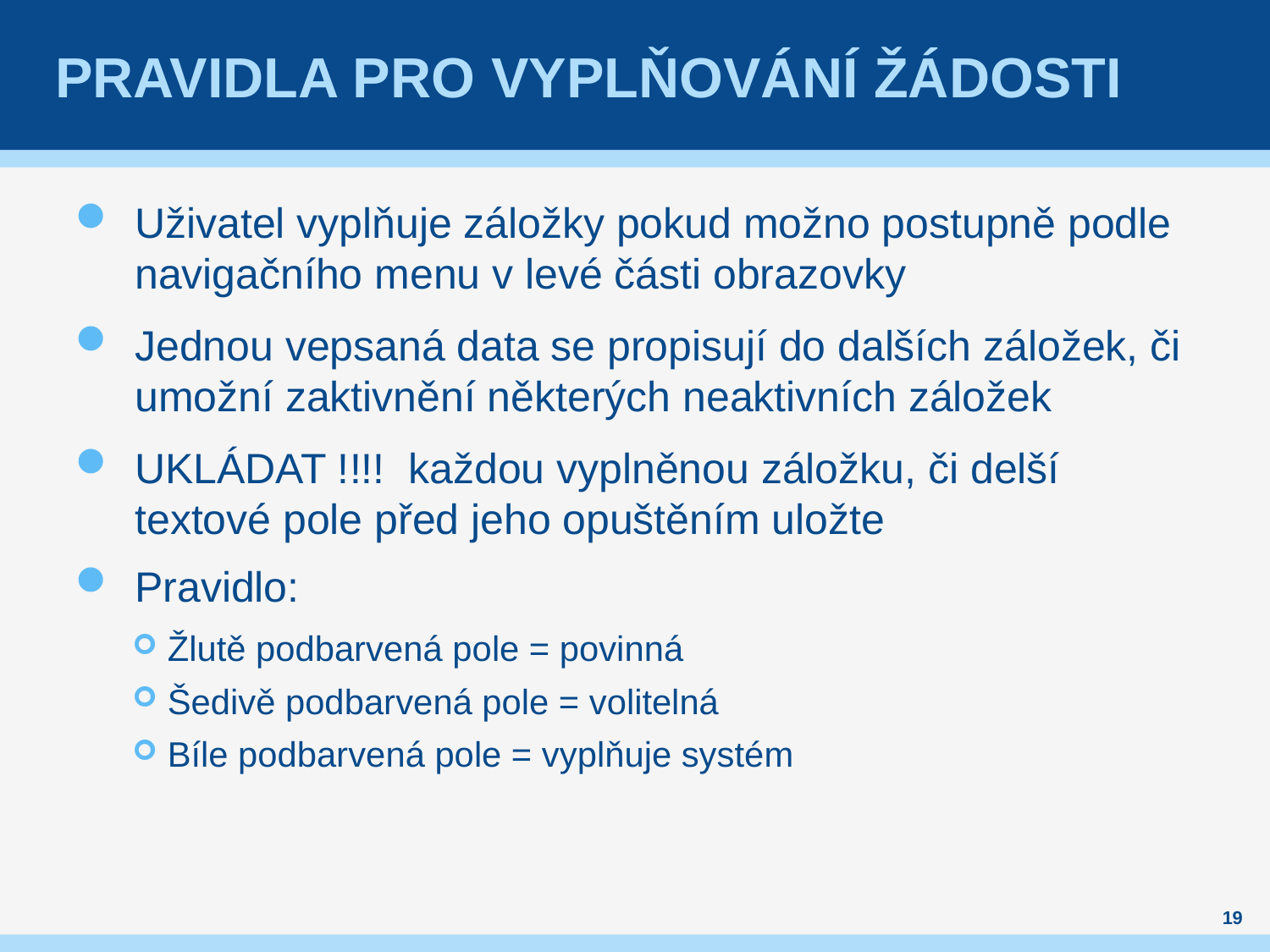

# Pravidla pro vyplňování žádosti
Uživatel vyplňuje záložky pokud možno postupně podle navigačního menu v levé části obrazovky
Jednou vepsaná data se propisují do dalších záložek, či umožní zaktivnění některých neaktivních záložek
UKLÁDAT !!!!  každou vyplněnou záložku, či delší textové pole před jeho opuštěním uložte
Pravidlo:
Žlutě podbarvená pole = povinná
Šedivě podbarvená pole = volitelná
Bíle podbarvená pole = vyplňuje systém
19